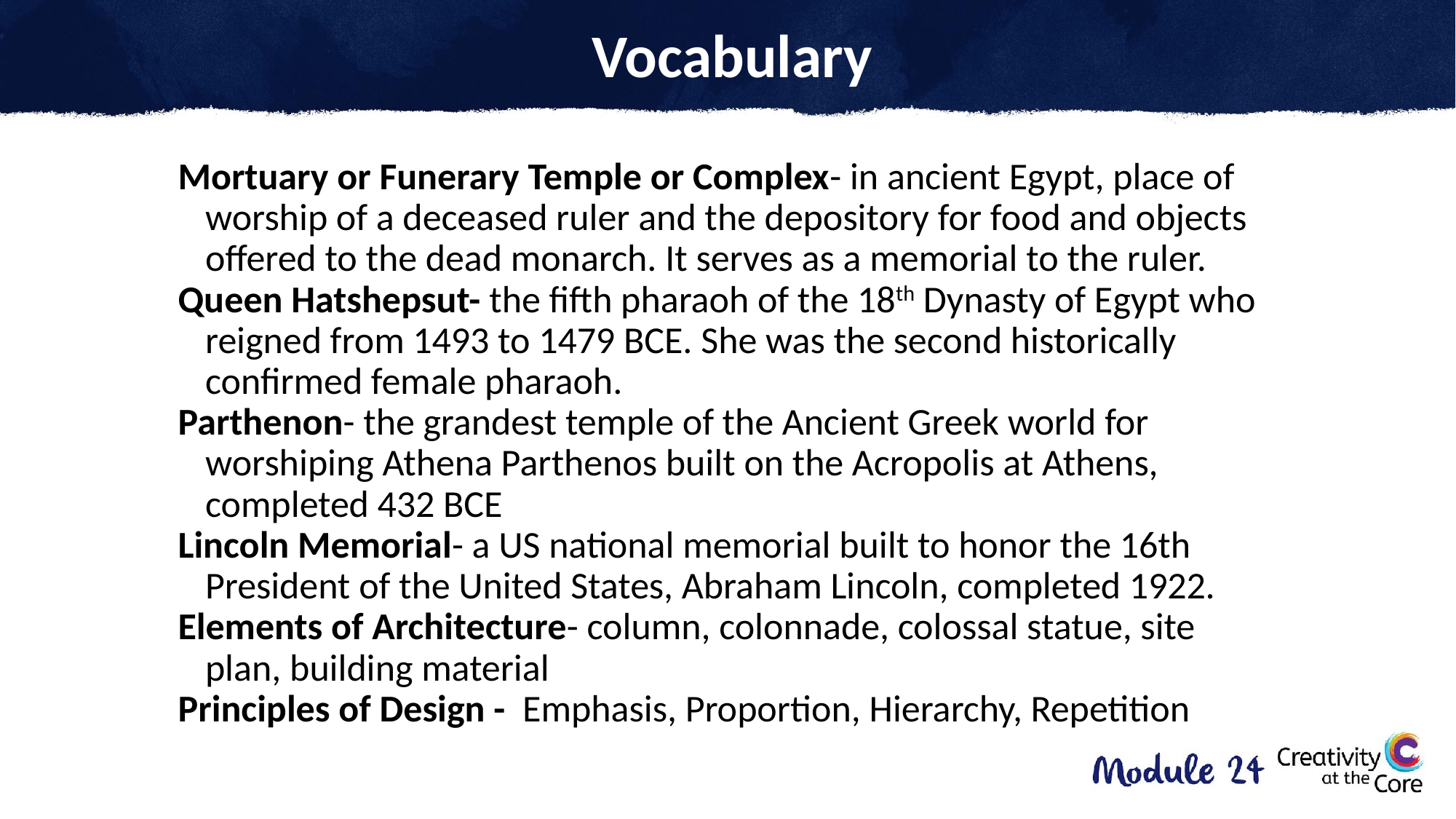

# Vocabulary
Mortuary or Funerary Temple or Complex- in ancient Egypt, place of worship of a deceased ruler and the depository for food and objects offered to the dead monarch. It serves as a memorial to the ruler.
Queen Hatshepsut- the fifth pharaoh of the 18th Dynasty of Egypt who reigned from 1493 to 1479 BCE. She was the second historically confirmed female pharaoh.
Parthenon- the grandest temple of the Ancient Greek world for worshiping Athena Parthenos built on the Acropolis at Athens, completed 432 BCE
Lincoln Memorial- a US national memorial built to honor the 16th President of the United States, Abraham Lincoln, completed 1922.
Elements of Architecture- column, colonnade, colossal statue, site plan, building material
Principles of Design -  Emphasis, Proportion, Hierarchy, Repetition